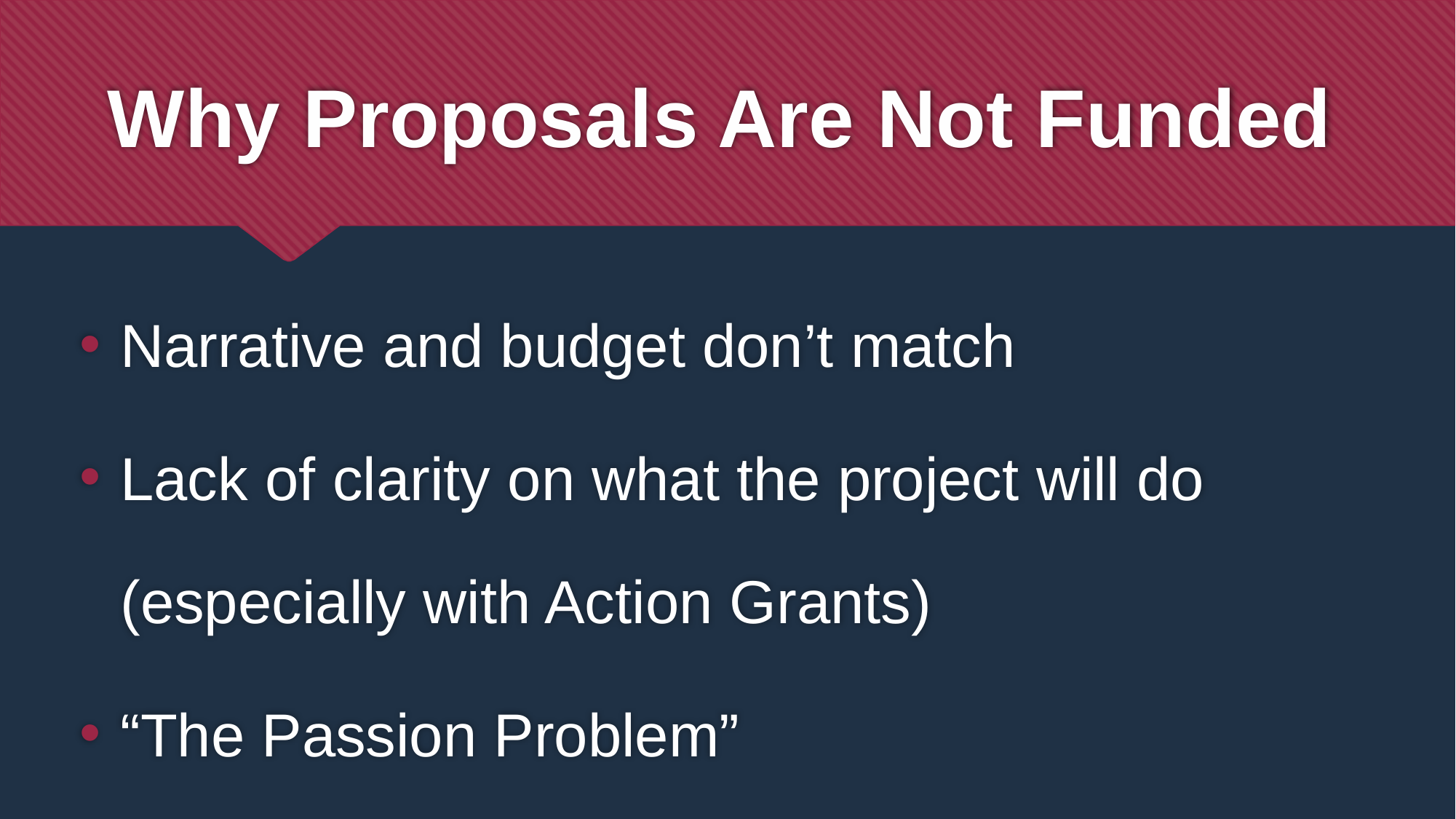

# Why Proposals Are Not Funded
Narrative and budget don’t match
Lack of clarity on what the project will do (especially with Action Grants)
“The Passion Problem”